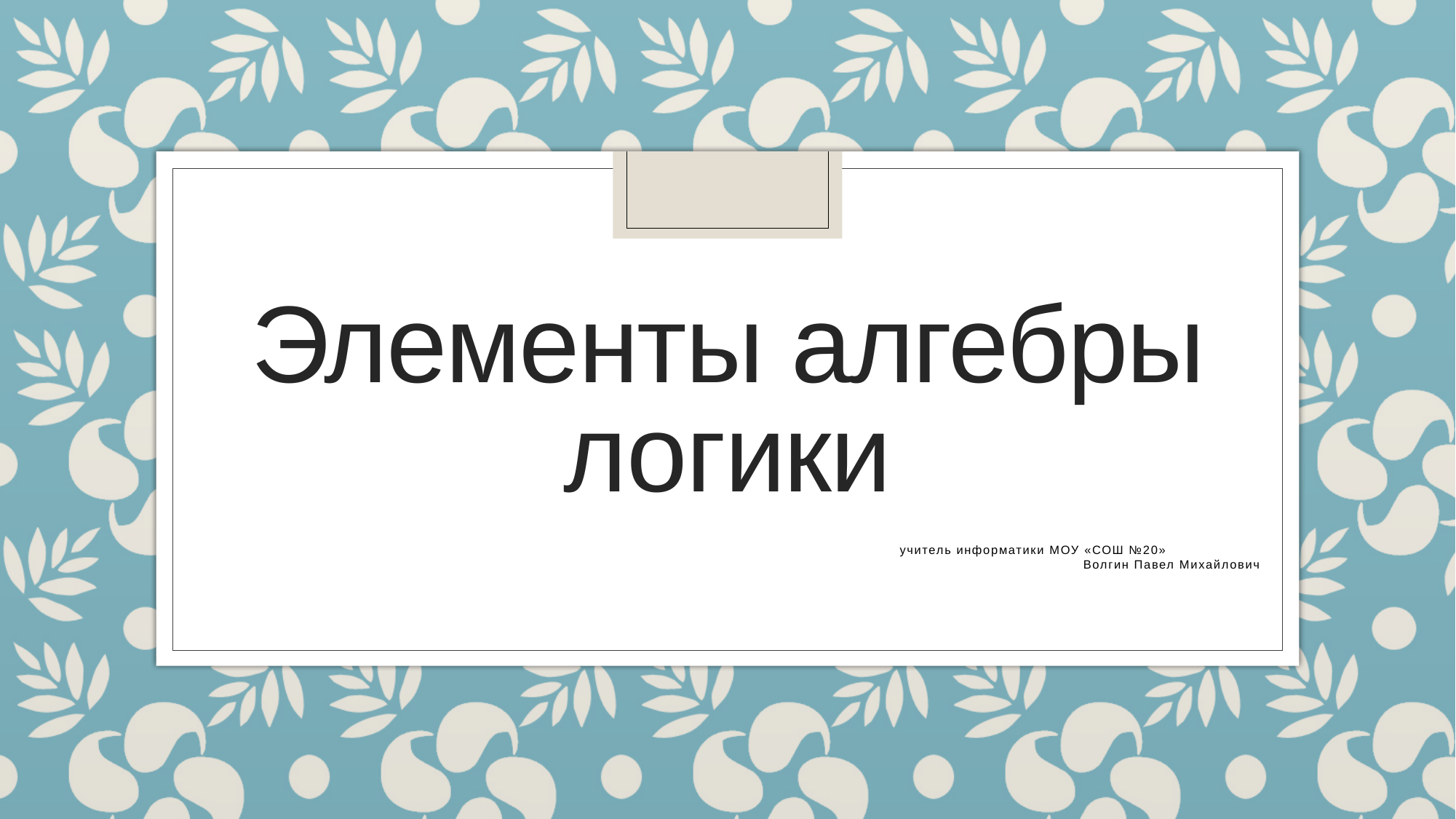

# Элементы алгебры логики
                                                                                               учитель информатики МОУ «СОШ №20»
Волгин Павел Михайлович